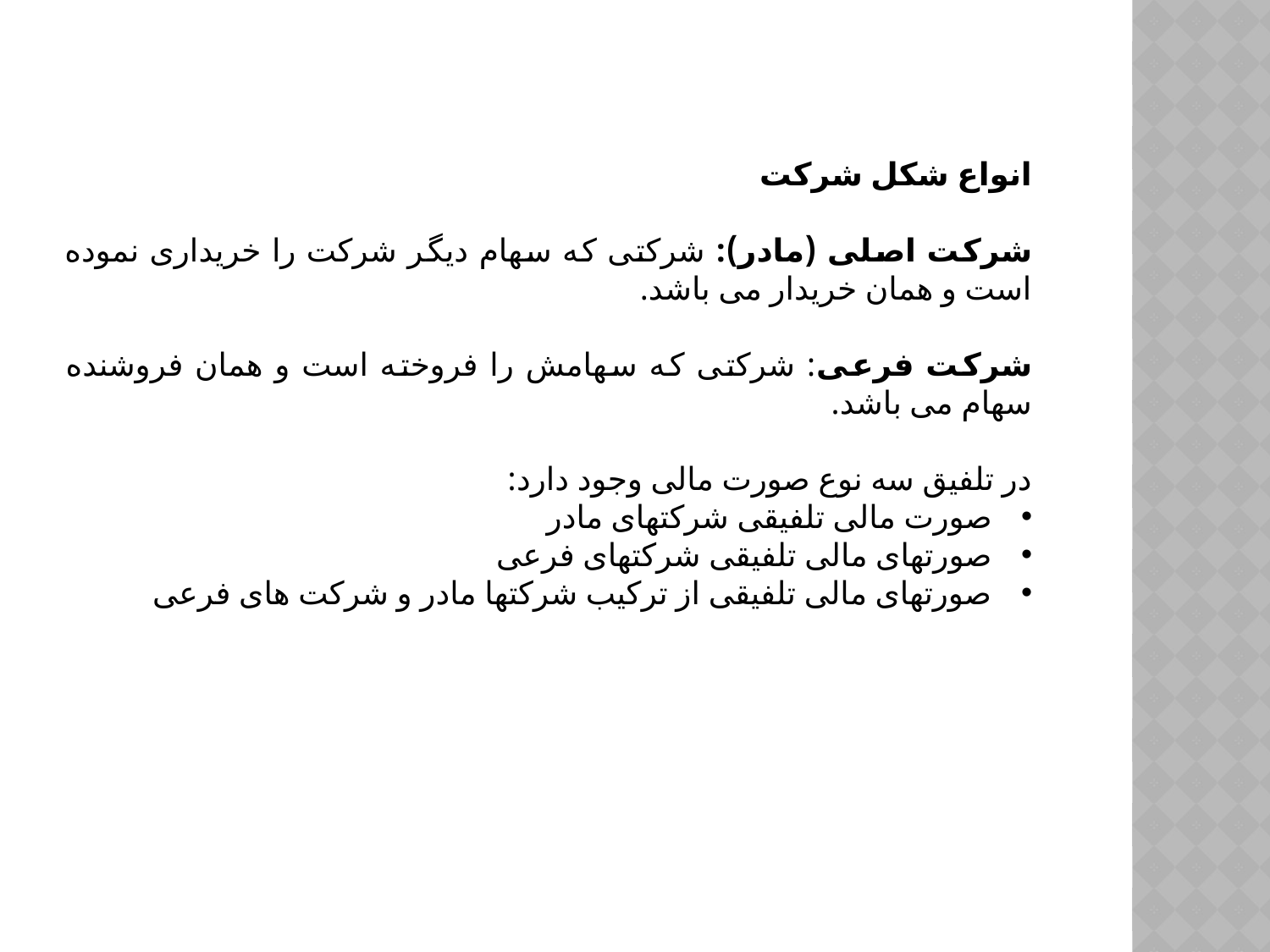

انواع شکل شرکت

شرکت اصلی (مادر): شرکتی که سهام دیگر شرکت را خریداری نموده است و همان خریدار می باشد.

شرکت فرعی: شرکتی که سهامش را فروخته است و همان فروشنده سهام می باشد.

در تلفیق سه نوع صورت مالی وجود دارد:
صورت مالی تلفیقی شرکتهای مادر
صورتهای مالی تلفیقی شرکتهای فرعی
صورتهای مالی تلفیقی از ترکیب شرکتها مادر و شرکت های فرعی